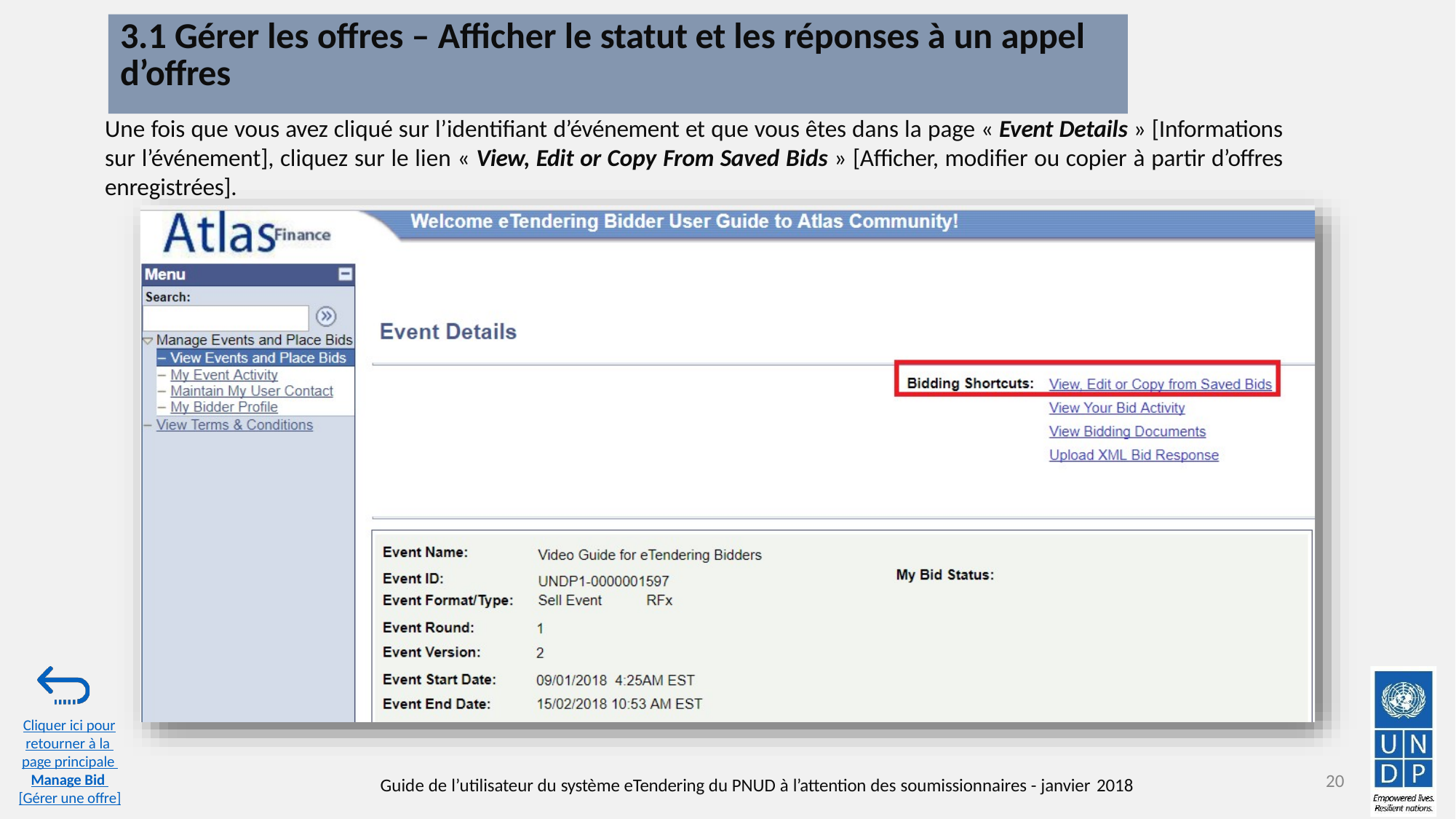

# 3.1 Gérer les offres – Afficher le statut et les réponses à un appel
d’offres
Une fois que vous avez cliqué sur l’identifiant d’événement et que vous êtes dans la page « Event Details » [Informations  sur l’événement], cliquez sur le lien « View, Edit or Copy From Saved Bids » [Afficher, modifier ou copier à partir d’offres  enregistrées].

Cliquer ici pour
retourner à la  page principale  Manage Bid  [Gérer une offre]
20
Guide de l’utilisateur du système eTendering du PNUD à l’attention des soumissionnaires - janvier 2018